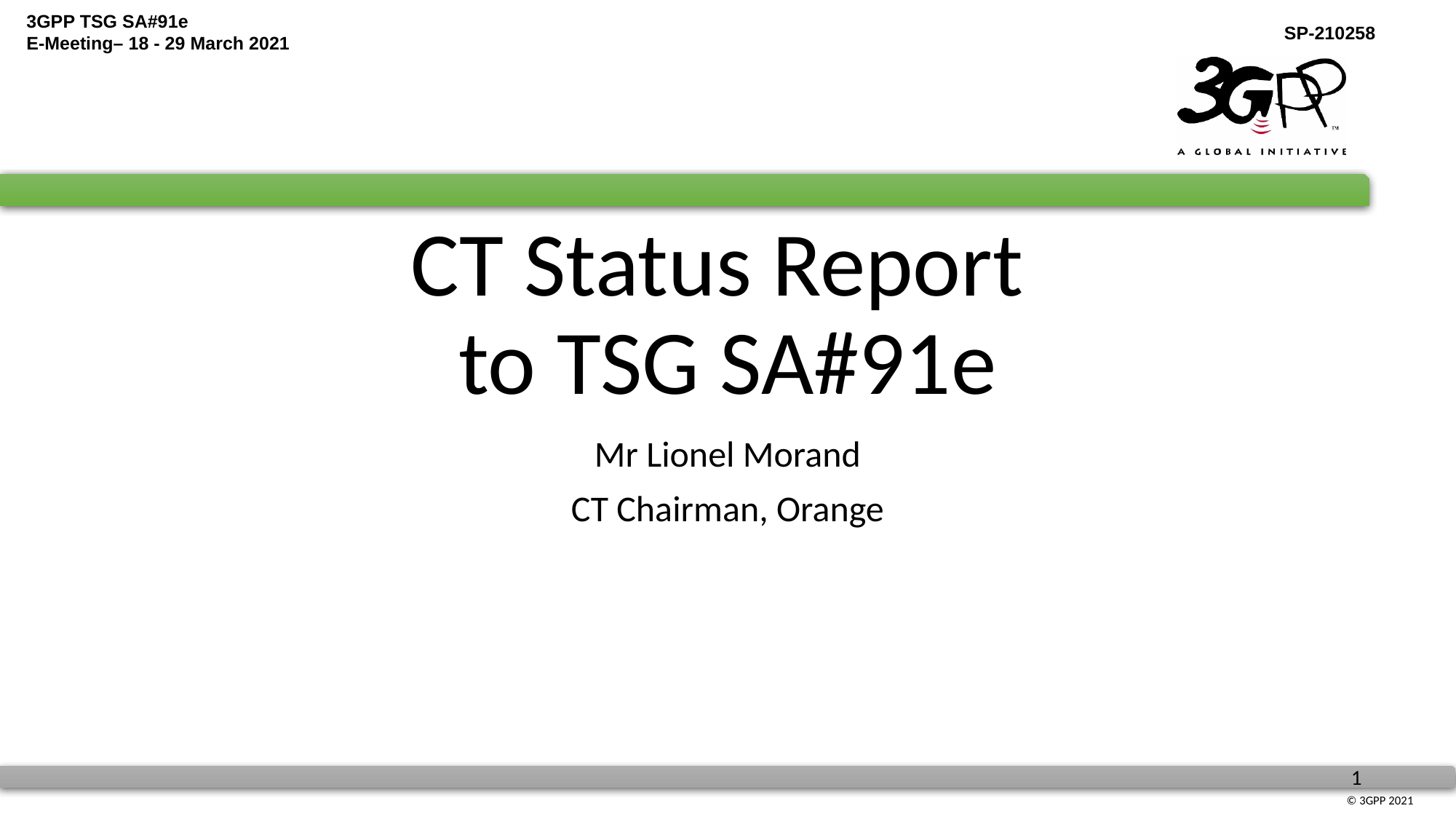

# CT Status Report to TSG SA#91e
Mr Lionel Morand
CT Chairman, Orange